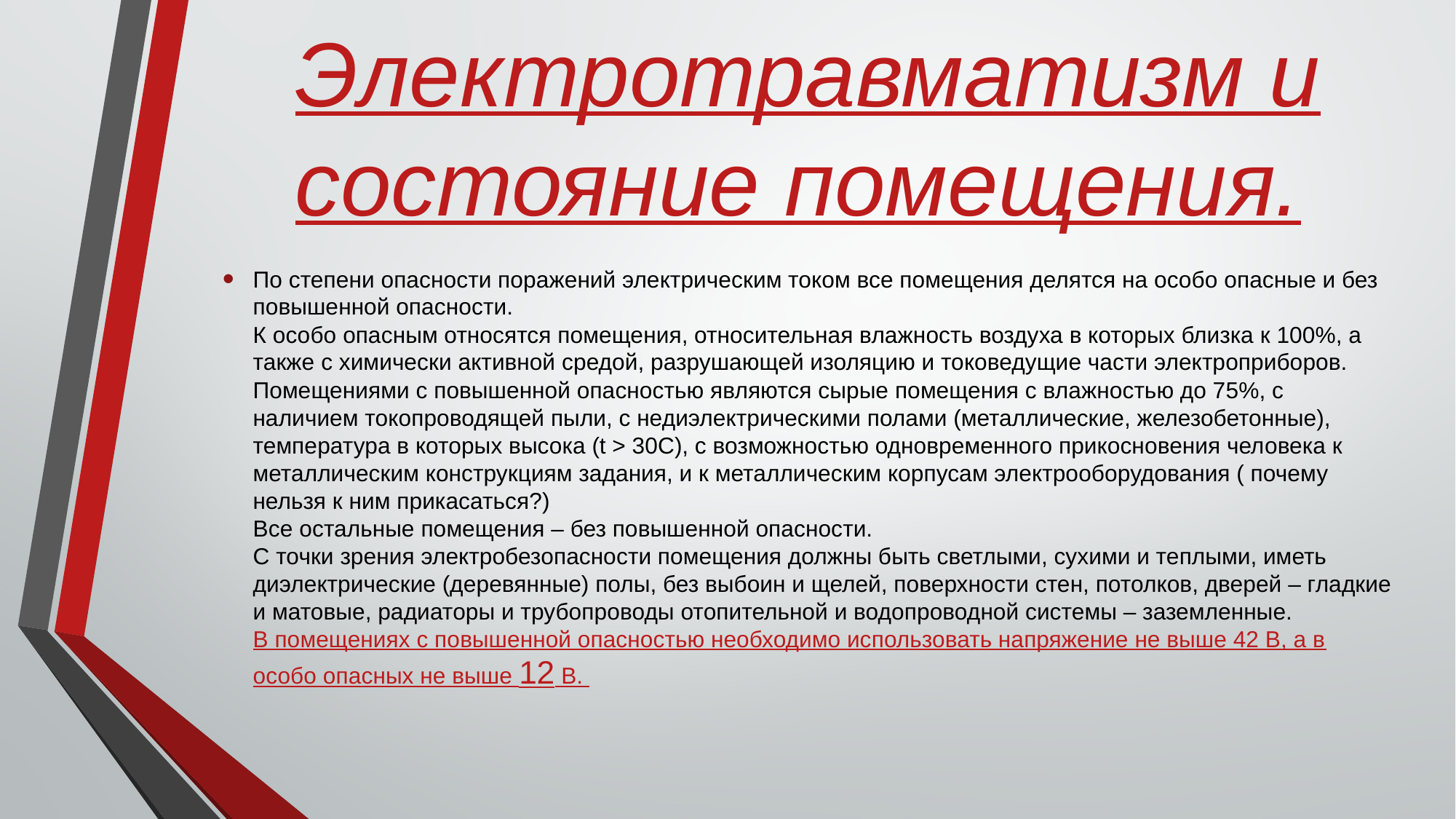

# Электротравматизм и состояние помещения.
По степени опасности поражений электрическим током все помещения делятся на особо опасные и без повышенной опасности.
К особо опасным относятся помещения, относительная влажность воздуха в которых близка к 100%, а также с химически активной средой, разрушающей изоляцию и токоведущие части электроприборов. 
Помещениями с повышенной опасностью являются сырые помещения с влажностью до 75%, с наличием токопроводящей пыли, с недиэлектрическими полами (металлические, железобетонные), температура в которых высока (t > 30C), c возможностью одновременного прикосновения человека к металлическим конструкциям задания, и к металлическим корпусам электрооборудования ( почему нельзя к ним прикасаться?)
Все остальные помещения – без повышенной опасности.
С точки зрения электробезопасности помещения должны быть светлыми, сухими и теплыми, иметь диэлектрические (деревянные) полы, без выбоин и щелей, поверхности стен, потолков, дверей – гладкие и матовые, радиаторы и трубопроводы отопительной и водопроводной системы – заземленные. 
В помещениях с повышенной опасностью необходимо использовать напряжение не выше 42 В, а в особо опасных не выше 12 В.